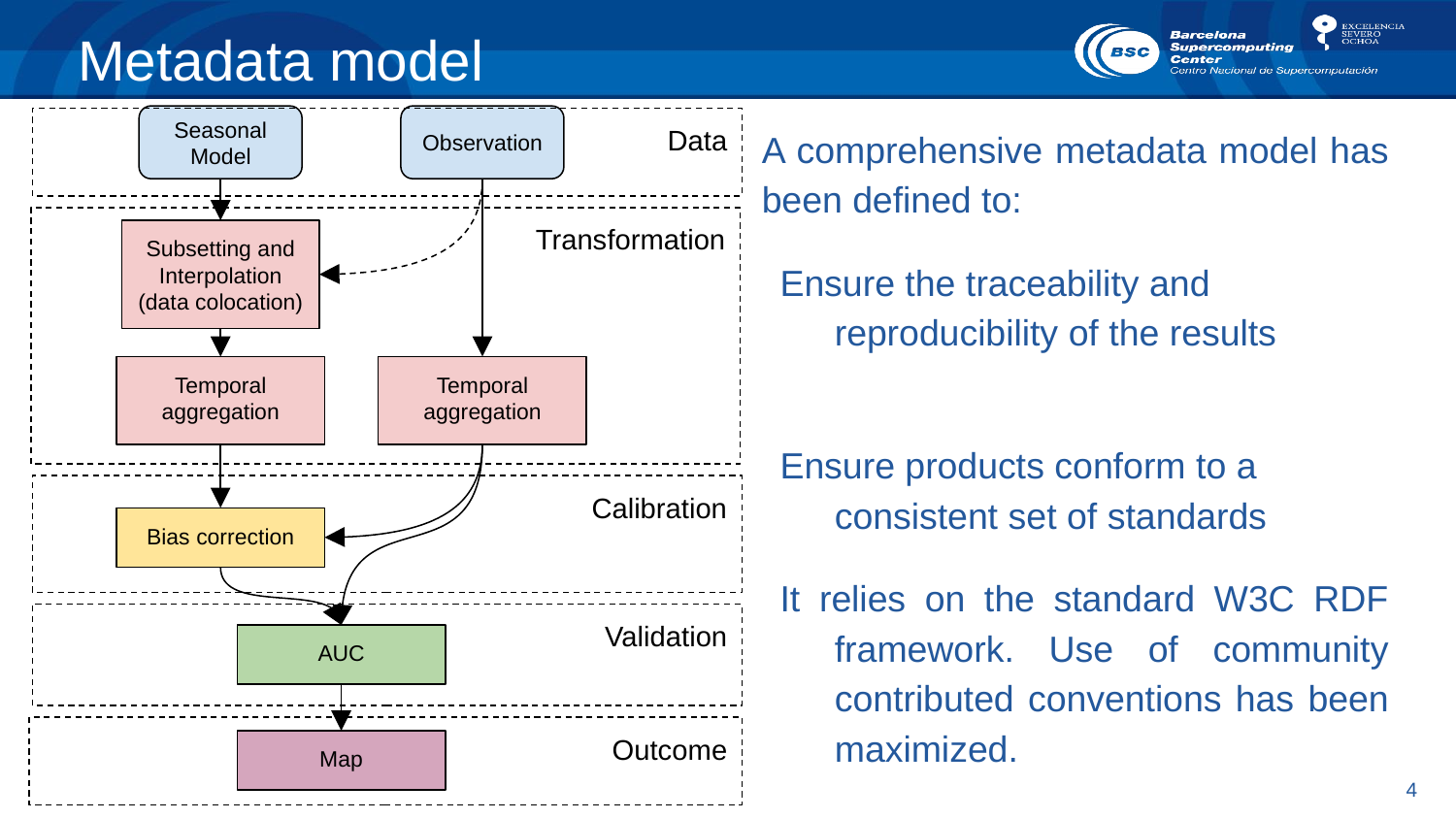

# Metadata model
Seasonal Model
Observation
Data
Transformation
Subsetting and Interpolation
(data colocation)
Temporal aggregation
Temporal aggregation
Calibration
Bias correction
Validation
AUC
Outcome
Map
A comprehensive metadata model has been defined to:
Ensure the traceability and reproducibility of the results
Ensure products conform to a consistent set of standards
It relies on the standard W3C RDF framework. Use of community contributed conventions has been maximized.